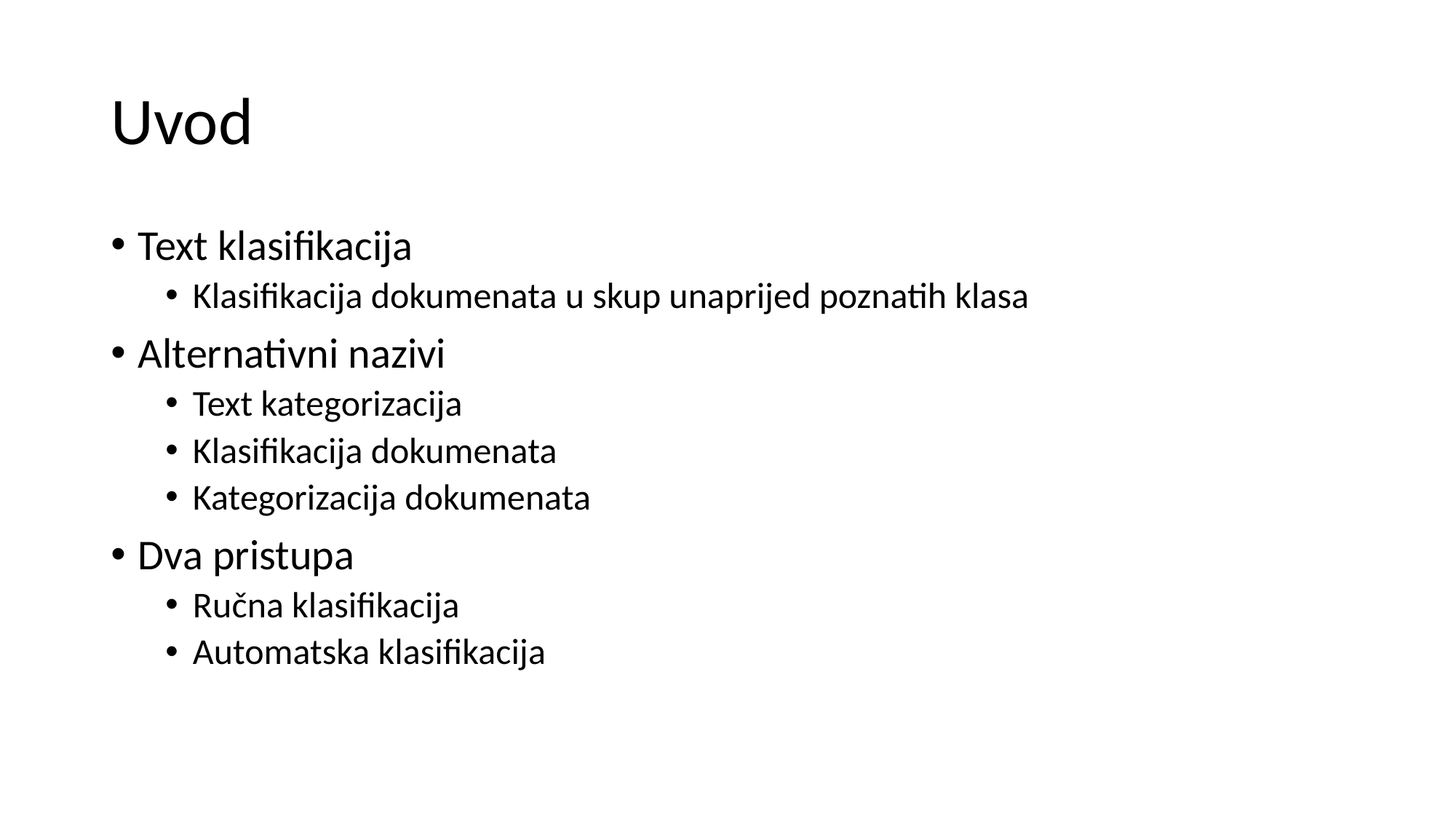

# Uvod
Text klasifikacija
Klasifikacija dokumenata u skup unaprijed poznatih klasa
Alternativni nazivi
Text kategorizacija
Klasifikacija dokumenata
Kategorizacija dokumenata
Dva pristupa
Ručna klasifikacija
Automatska klasifikacija